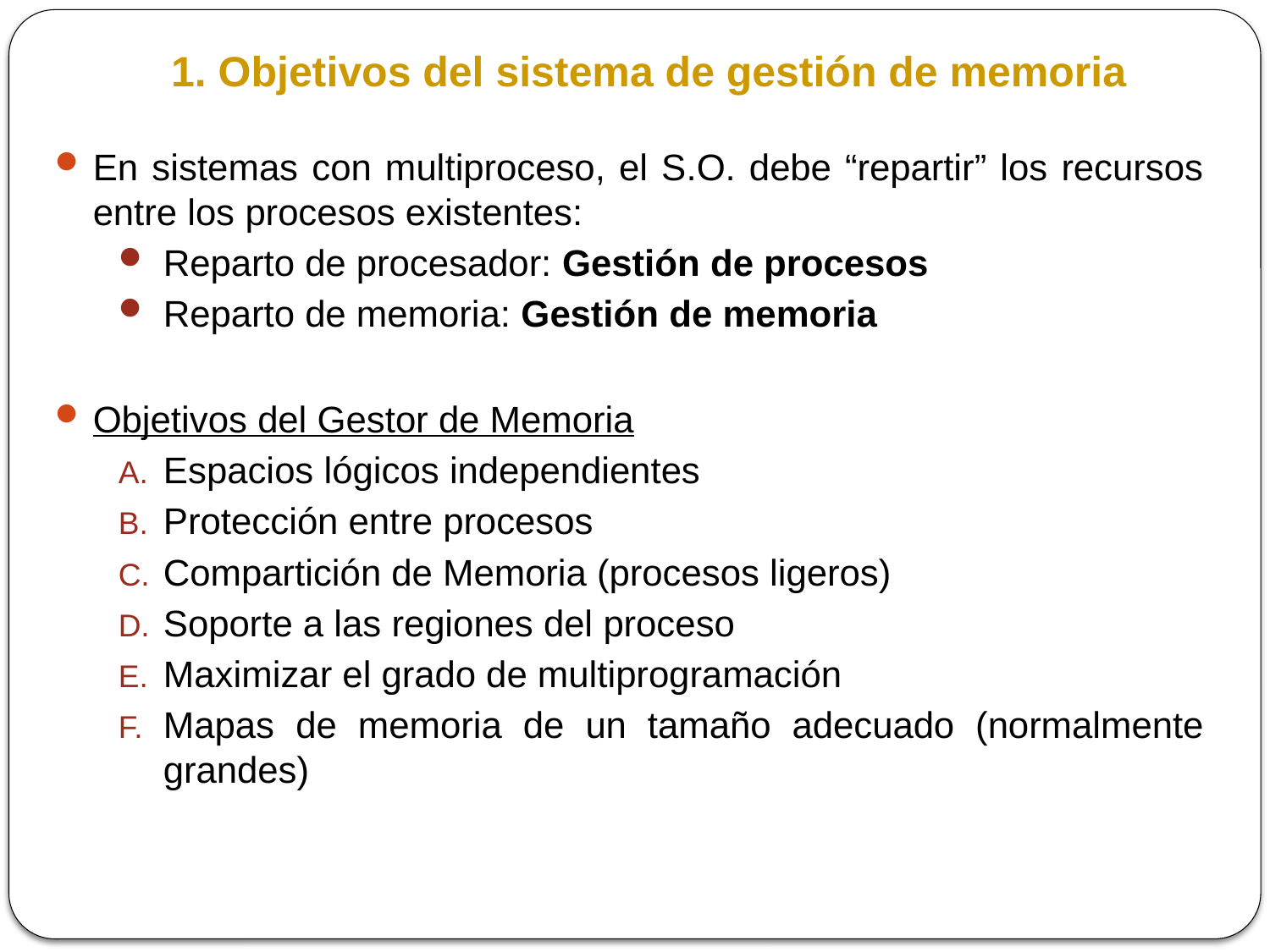

1. Objetivos del sistema de gestión de memoria
En sistemas con multiproceso, el S.O. debe “repartir” los recursos entre los procesos existentes:
Reparto de procesador: Gestión de procesos
Reparto de memoria: Gestión de memoria

Objetivos del Gestor de Memoria
Espacios lógicos independientes
Protección entre procesos
Compartición de Memoria (procesos ligeros)
Soporte a las regiones del proceso
Maximizar el grado de multiprogramación
Mapas de memoria de un tamaño adecuado (normalmente grandes)